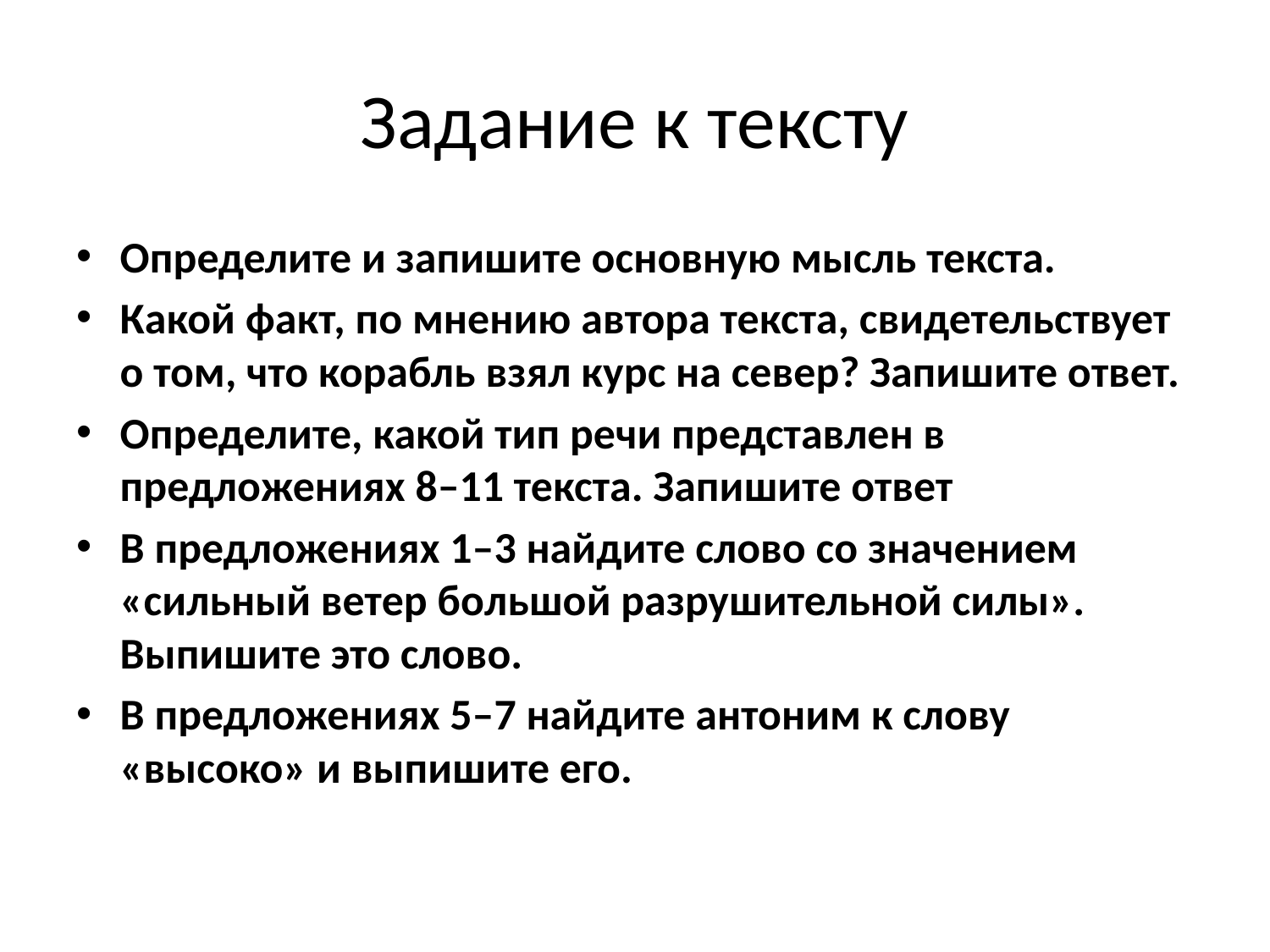

# Задание к тексту
Определите и запишите основную мысль текста.
Какой факт, по мнению автора текста, свидетельствует о том, что корабль взял курс на север? Запишите ответ.
Определите, какой тип речи представлен в предложениях 8–11 текста. Запишите ответ
В предложениях 1–3 найдите слово со значением «сильный ветер большой разрушительной силы». Выпишите это слово.
В предложениях 5–7 найдите антоним к слову «высоко» и выпишите его.